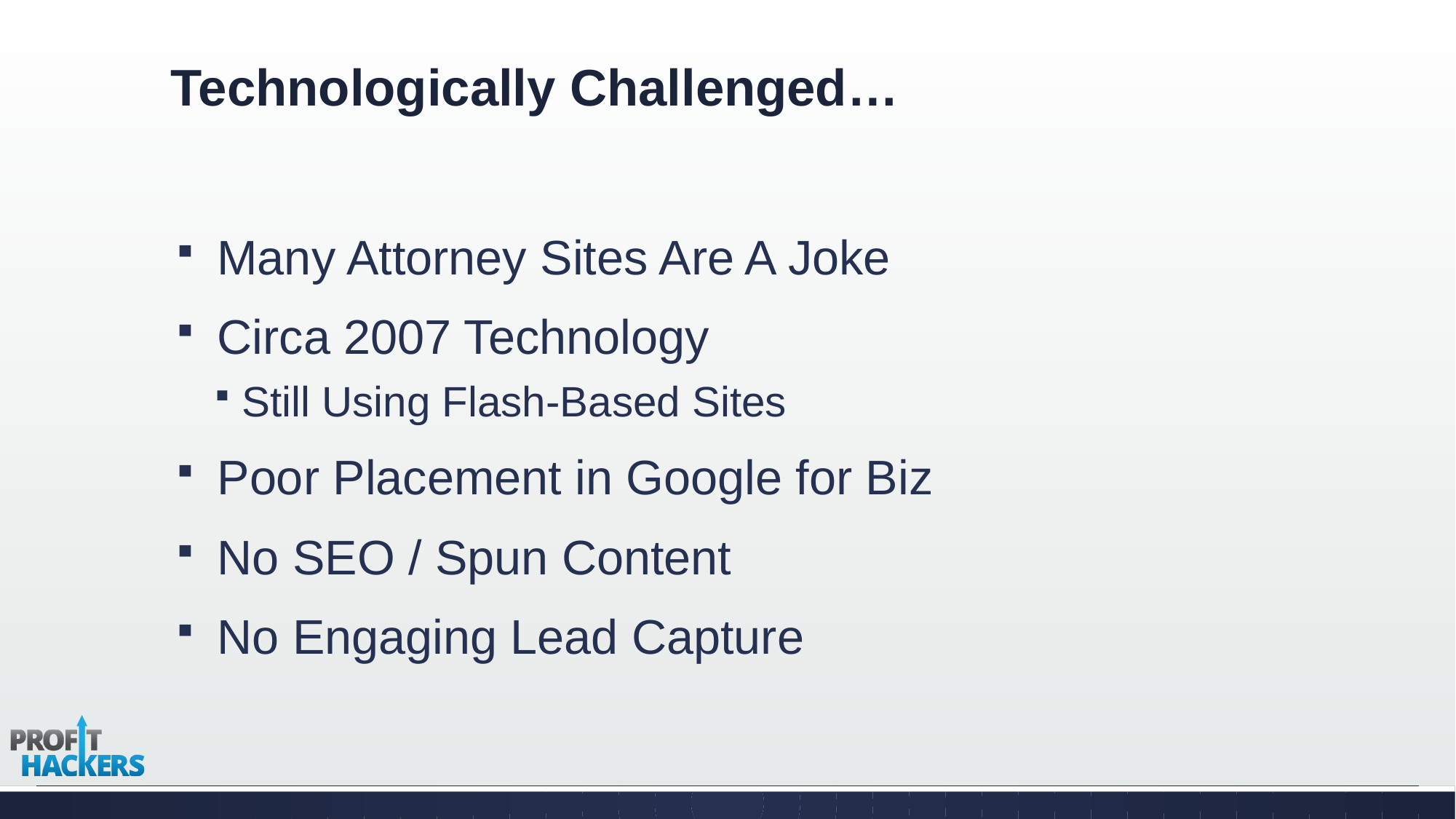

# Technologically Challenged…
 Many Attorney Sites Are A Joke
 Circa 2007 Technology
Still Using Flash-Based Sites
 Poor Placement in Google for Biz
 No SEO / Spun Content
 No Engaging Lead Capture